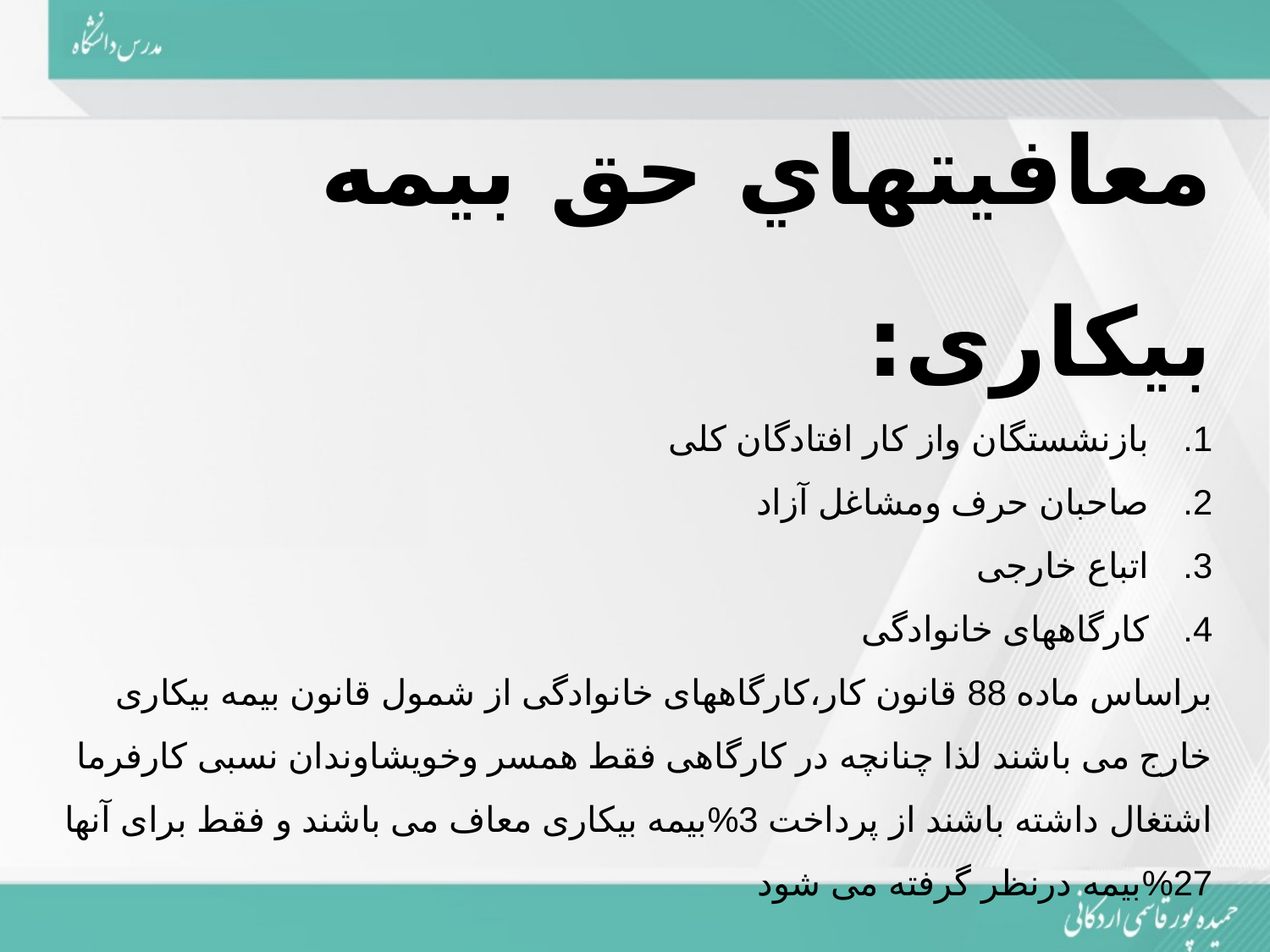

معافيت­هاي حق بيمه بیکاری:
بازنشستگان واز کار افتادگان کلی
صاحبان حرف ومشاغل آزاد
اتباع خارجی
کارگاههای خانوادگی
براساس ماده 88 قانون کار،کارگاههای خانوادگی از شمول قانون بیمه بیکاری خارج می باشند لذا چنانچه در کارگاهی فقط همسر وخویشاوندان نسبی کارفرما اشتغال داشته باشند از پرداخت 3%بیمه بیکاری معاف می باشند و فقط برای آنها 27%بیمه درنظر گرفته می شود